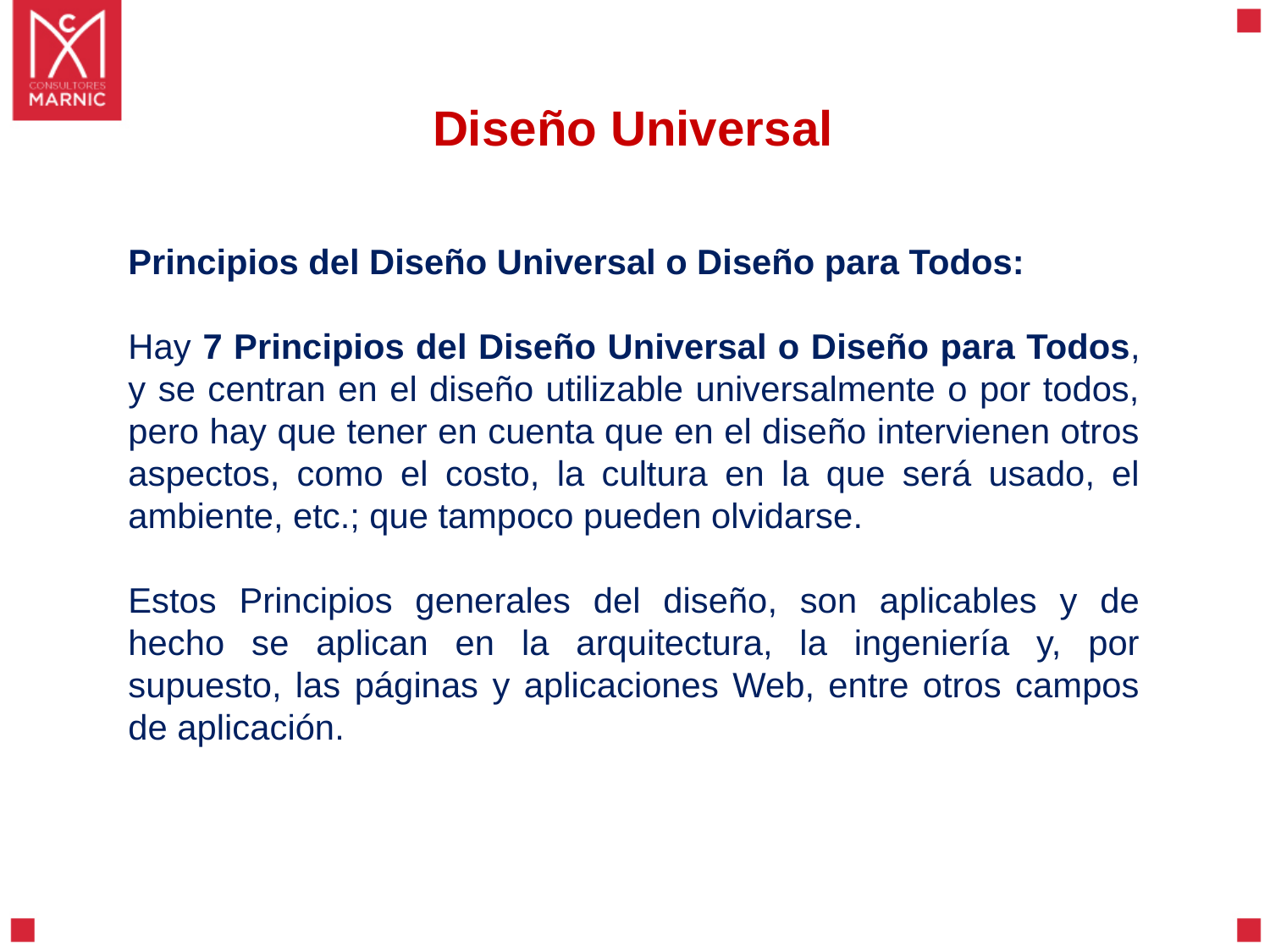

Diseño Universal
Principios del Diseño Universal o Diseño para Todos:

Hay 7 Principios del Diseño Universal o Diseño para Todos, y se centran en el diseño utilizable universalmente o por todos, pero hay que tener en cuenta que en el diseño intervienen otros aspectos, como el costo, la cultura en la que será usado, el ambiente, etc.; que tampoco pueden olvidarse.

Estos Principios generales del diseño, son aplicables y de hecho se aplican en la arquitectura, la ingeniería y, por supuesto, las páginas y aplicaciones Web, entre otros campos de aplicación.